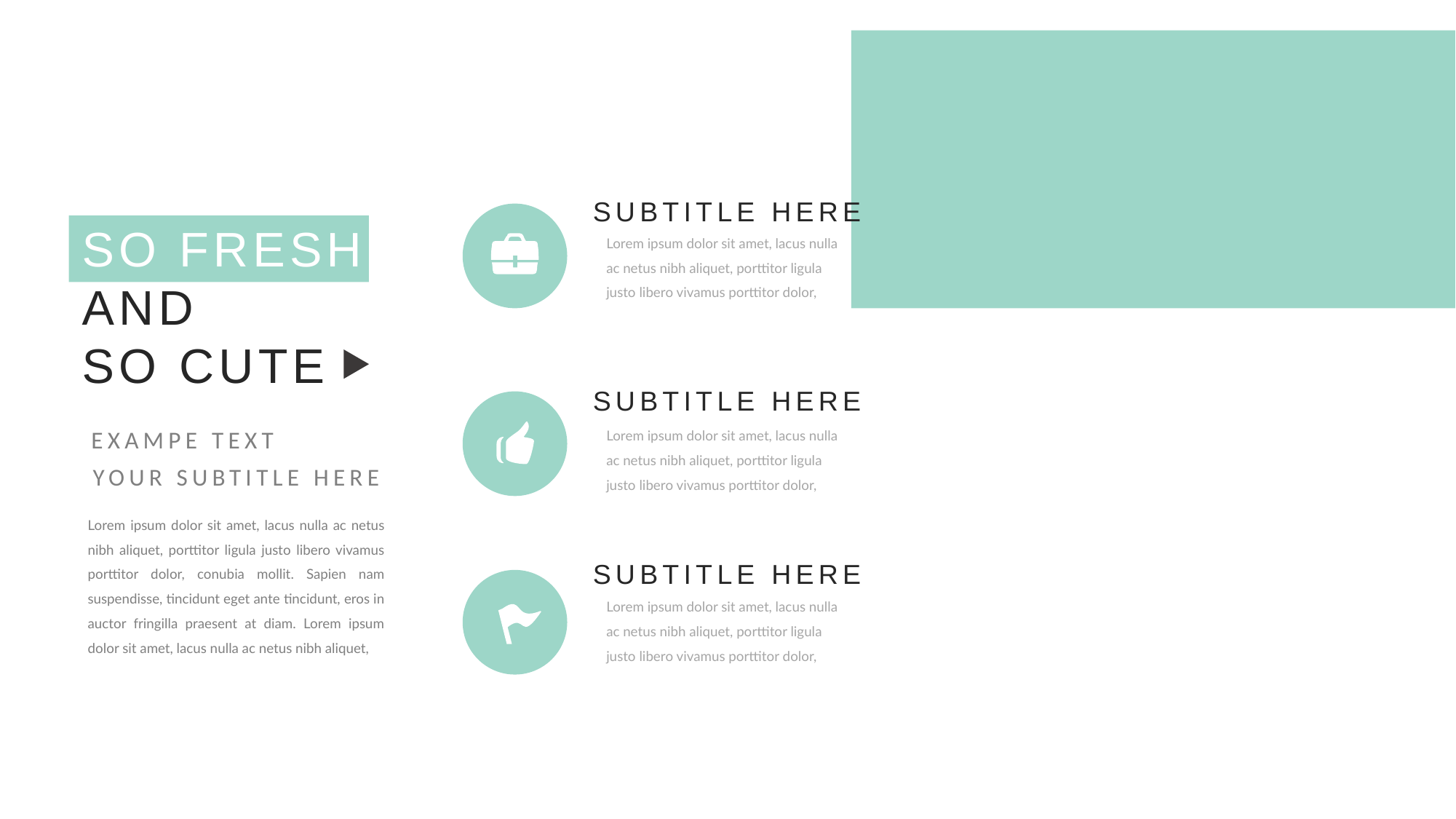

SUBTITLE HERE

SO FRESH
AND
SO CUTE

Lorem ipsum dolor sit amet, lacus nulla ac netus nibh aliquet, porttitor ligula justo libero vivamus porttitor dolor,

SUBTITLE HERE

Lorem ipsum dolor sit amet, lacus nulla ac netus nibh aliquet, porttitor ligula justo libero vivamus porttitor dolor,
EXAMPE TEXT

YOUR SUBTITLE HERE
Lorem ipsum dolor sit amet, lacus nulla ac netus nibh aliquet, porttitor ligula justo libero vivamus porttitor dolor, conubia mollit. Sapien nam suspendisse, tincidunt eget ante tincidunt, eros in auctor fringilla praesent at diam. Lorem ipsum dolor sit amet, lacus nulla ac netus nibh aliquet,
SUBTITLE HERE

Lorem ipsum dolor sit amet, lacus nulla ac netus nibh aliquet, porttitor ligula justo libero vivamus porttitor dolor,